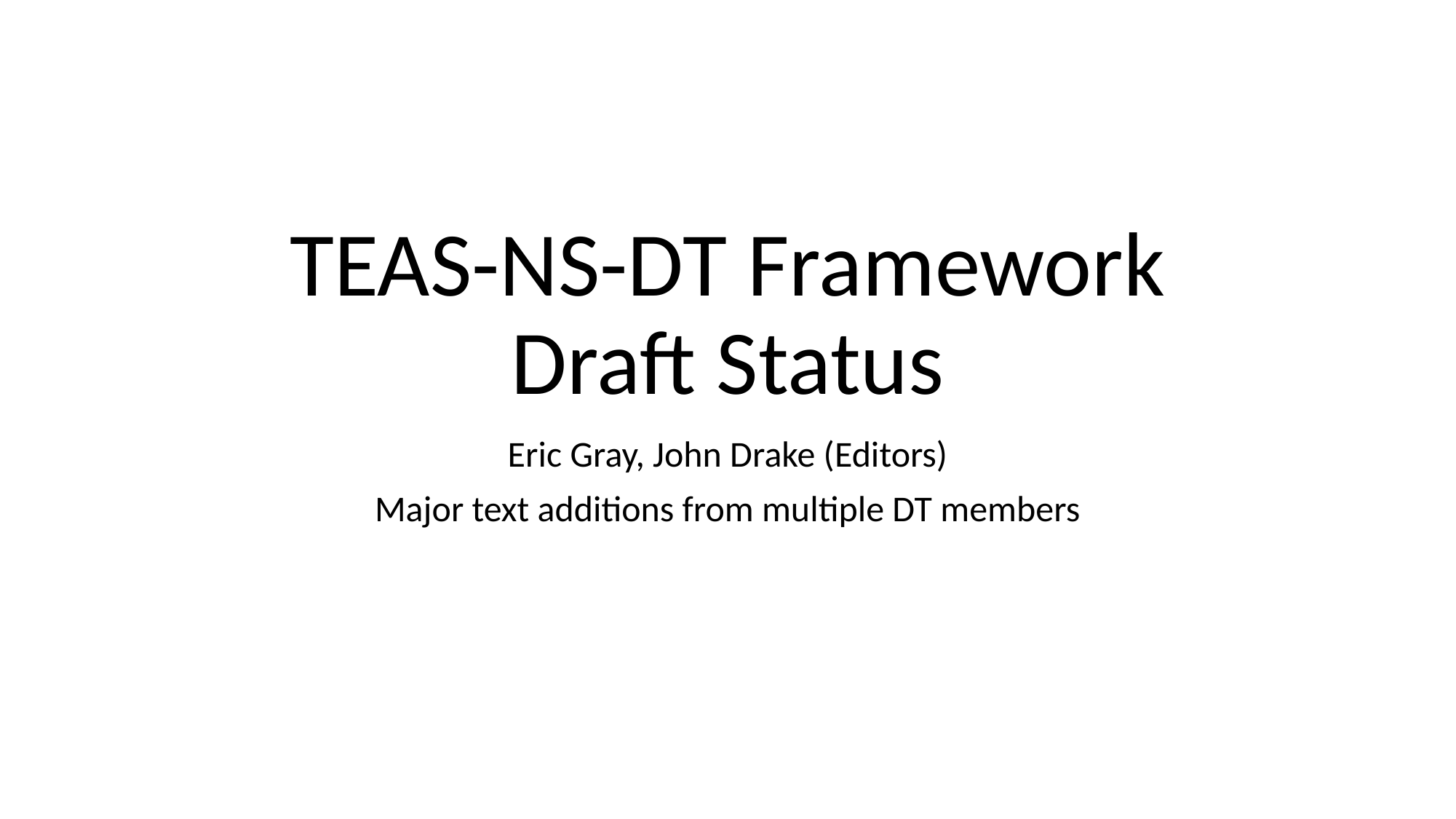

# TEAS-NS-DT Framework Draft Status
Eric Gray, John Drake (Editors)
Major text additions from multiple DT members